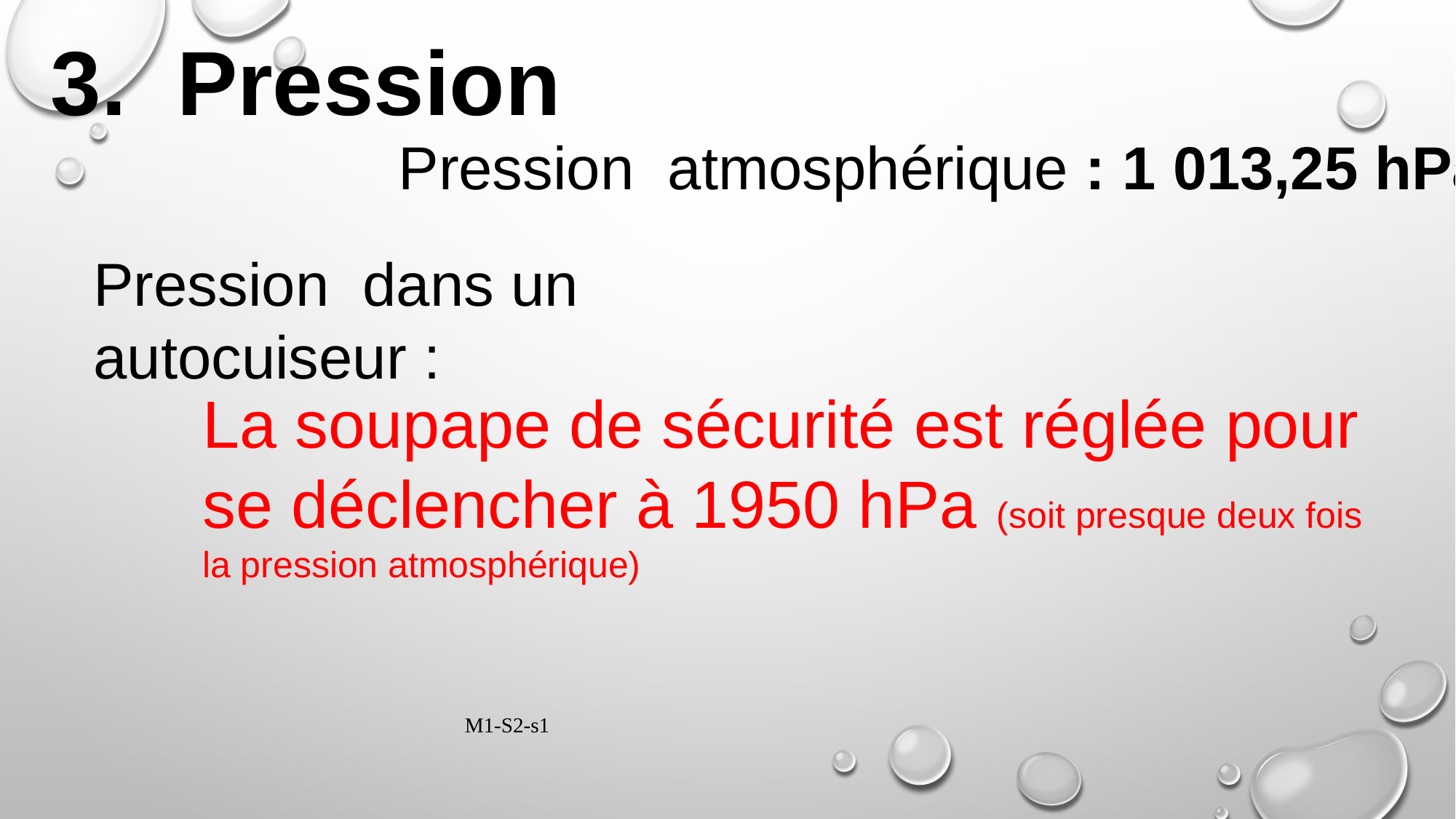

3.  Pression
Pression  atmosphérique : 1 013,25 hPa
Pression  dans un autocuiseur :
La soupape de sécurité est réglée pour se déclencher à 1950 hPa (soit presque deux fois la pression atmosphérique)
M1-S2-s1